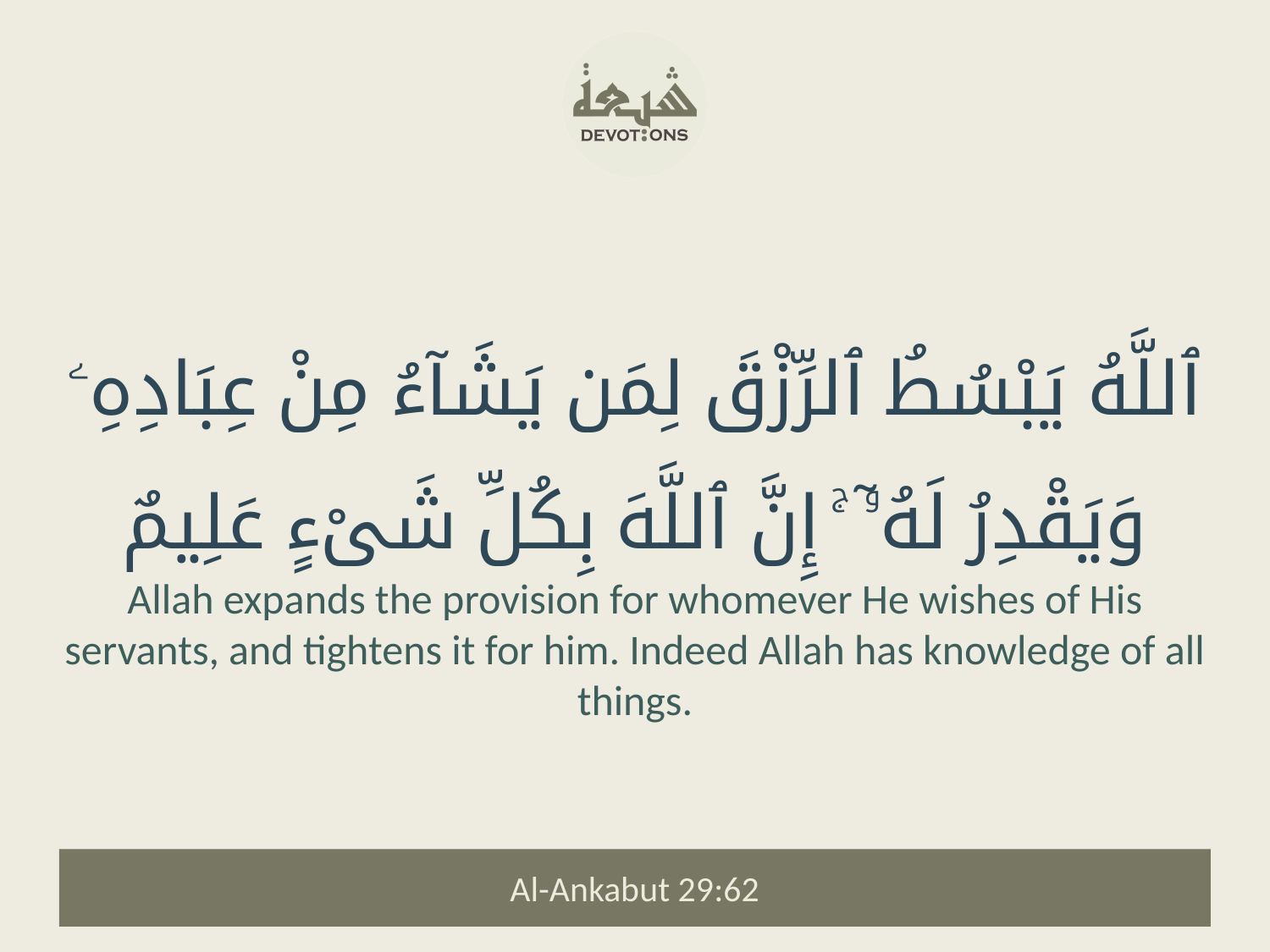

ٱللَّهُ يَبْسُطُ ٱلرِّزْقَ لِمَن يَشَآءُ مِنْ عِبَادِهِۦ وَيَقْدِرُ لَهُۥٓ ۚ إِنَّ ٱللَّهَ بِكُلِّ شَىْءٍ عَلِيمٌ
Allah expands the provision for whomever He wishes of His servants, and tightens it for him. Indeed Allah has knowledge of all things.
Al-Ankabut 29:62